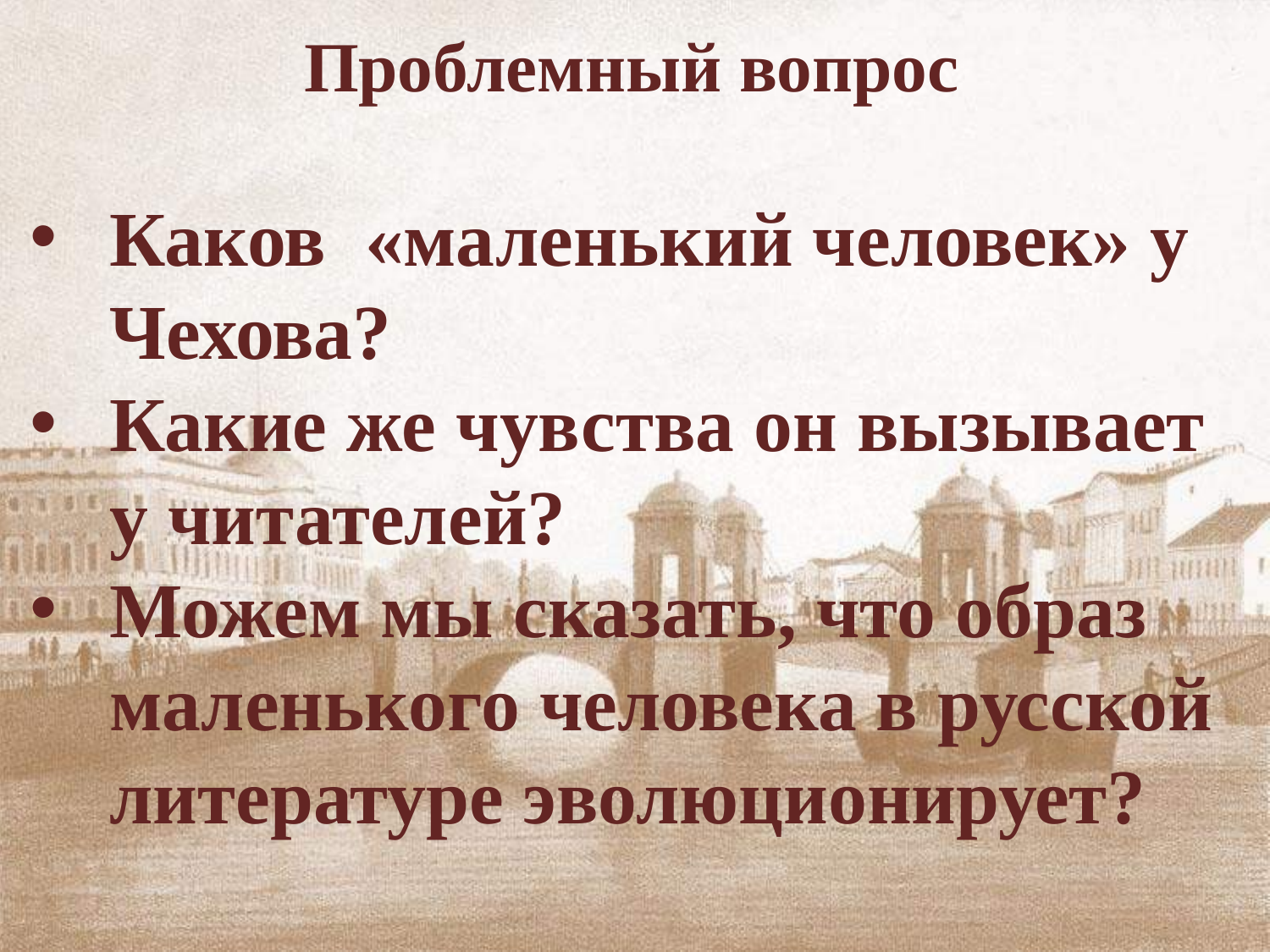

# Проблемный вопрос

Каков  «маленький человек» у Чехова?
Какие же чувства он вызывает у читателей?
Можем мы сказать, что образ маленького человека в русской литературе эволюционирует?